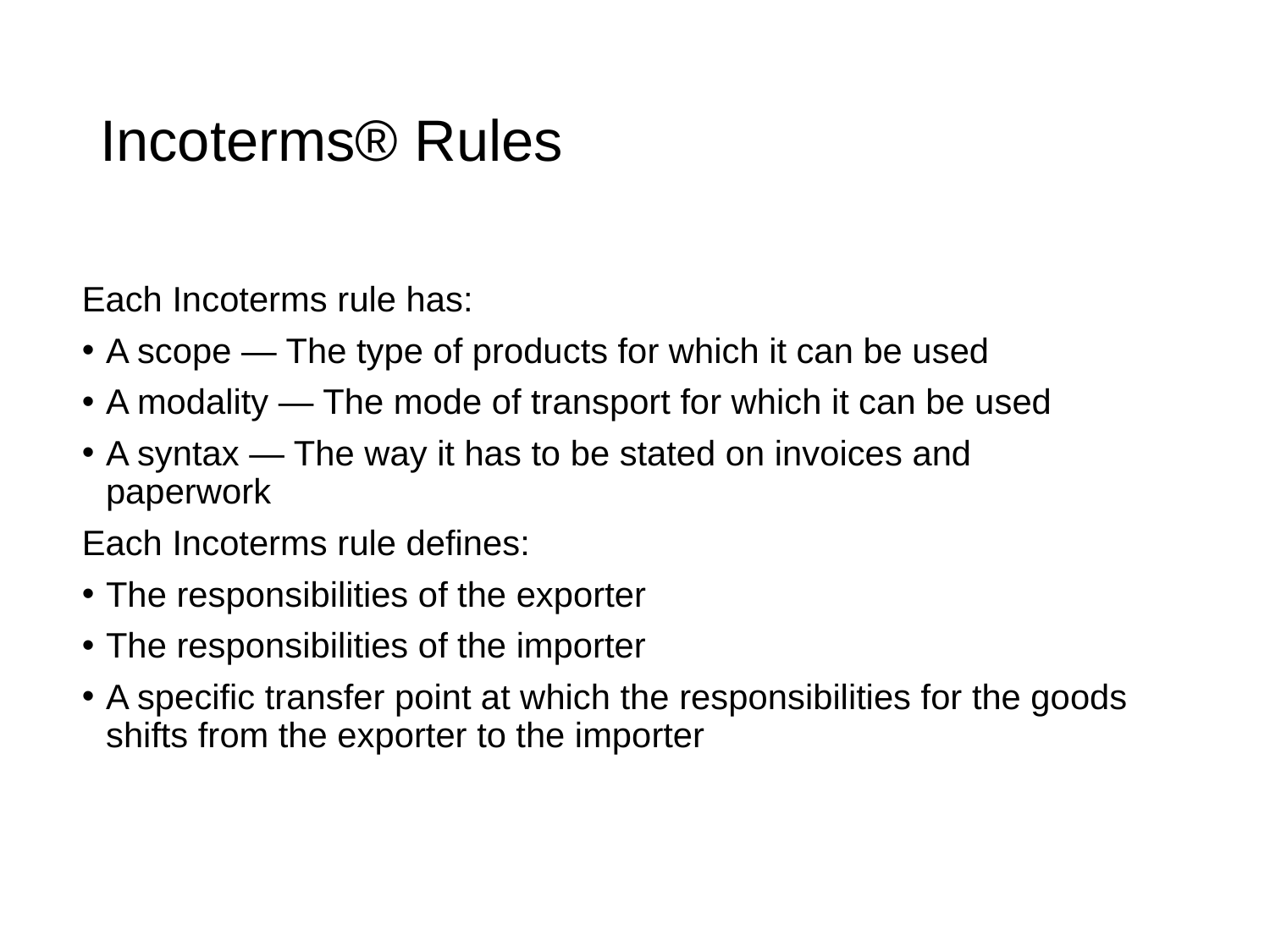

# Incoterms® Rules
Each Incoterms rule has:
A scope — The type of products for which it can be used
A modality — The mode of transport for which it can be used
A syntax — The way it has to be stated on invoices and paperwork
Each Incoterms rule defines:
The responsibilities of the exporter
The responsibilities of the importer
A specific transfer point at which the responsibilities for the goods shifts from the exporter to the importer